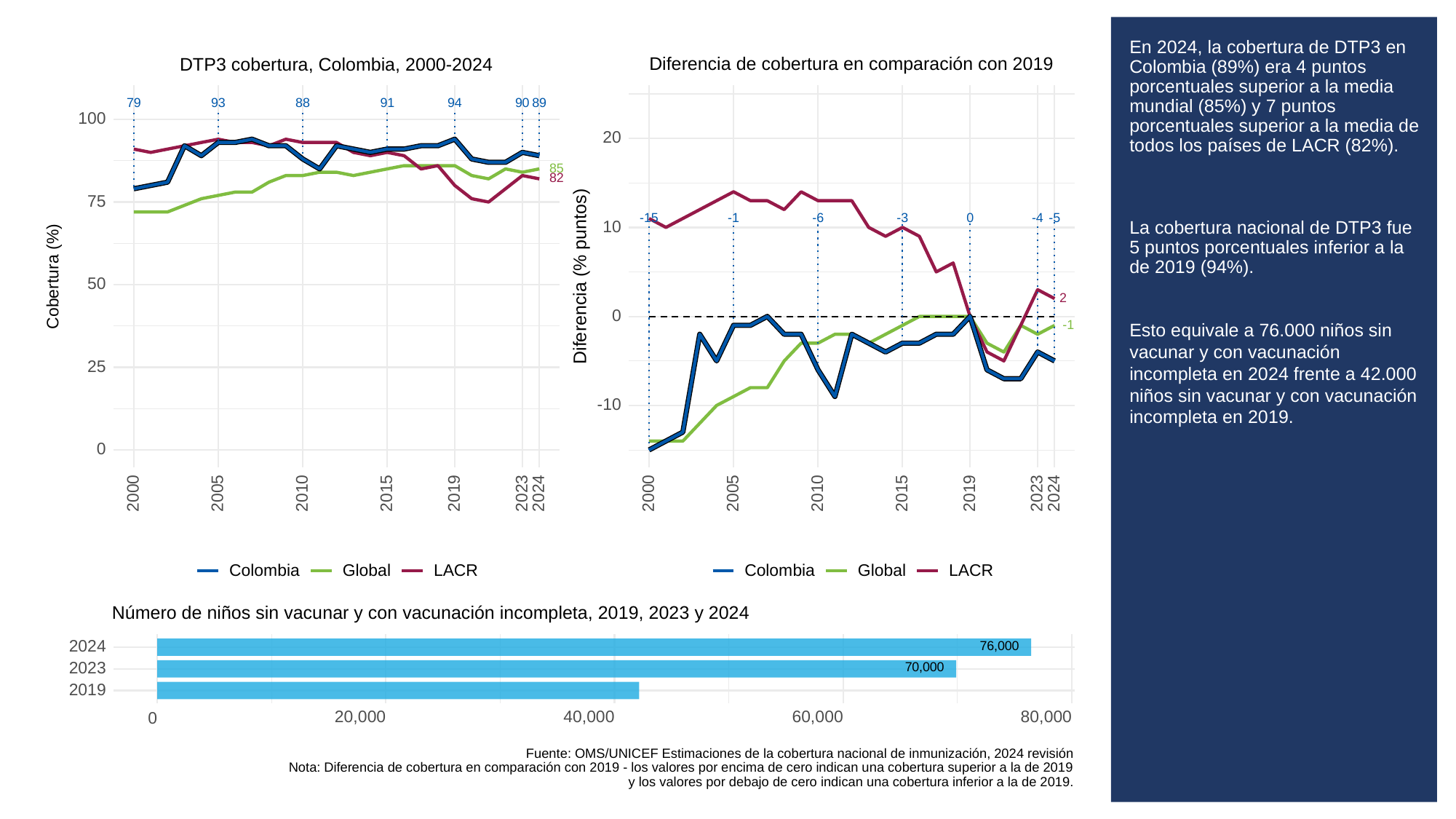

# En 2024, la cobertura de DTP3 en Colombia (89%) era 4 puntos porcentuales superior a la media mundial (85%) y 7 puntos porcentuales superior a la media de todos los países de LACR (82%).

La cobertura nacional de DTP3 fue 5 puntos porcentuales inferior a la de 2019 (94%).

Esto equivale a 76.000 niños sin vacunar y con vacunación incompleta en 2024 frente a 42.000 niños sin vacunar y con vacunación incompleta en 2019.

Diferencia de cobertura en comparación con 2019
DTP3 cobertura, Colombia, 2000-2024

93
79
88
91
94
90
89

100

20

85

82

75

-3
-15
-6
0
-1
-5
-4
10

Diferencia (% puntos)
Cobertura (%)

50

2
0

-1

25

-10

0

2023
2023
2000
2005
2010
2015
2019
2024
2000
2005
2010
2015
2019
2024
Colombia
Global
LACR
Colombia
Global
LACR

Número de niños sin vacunar y con vacunación incompleta, 2019, 2023 y 2024

76,000
2024

70,000
2023

2019

20,000
40,000
60,000
80,000
0
Fuente: OMS/UNICEF Estimaciones de la cobertura nacional de inmunización, 2024 revisión
Nota: Diferencia de cobertura en comparación con 2019 - los valores por encima de cero indican una cobertura superior a la de 2019
y los valores por debajo de cero indican una cobertura inferior a la de 2019.